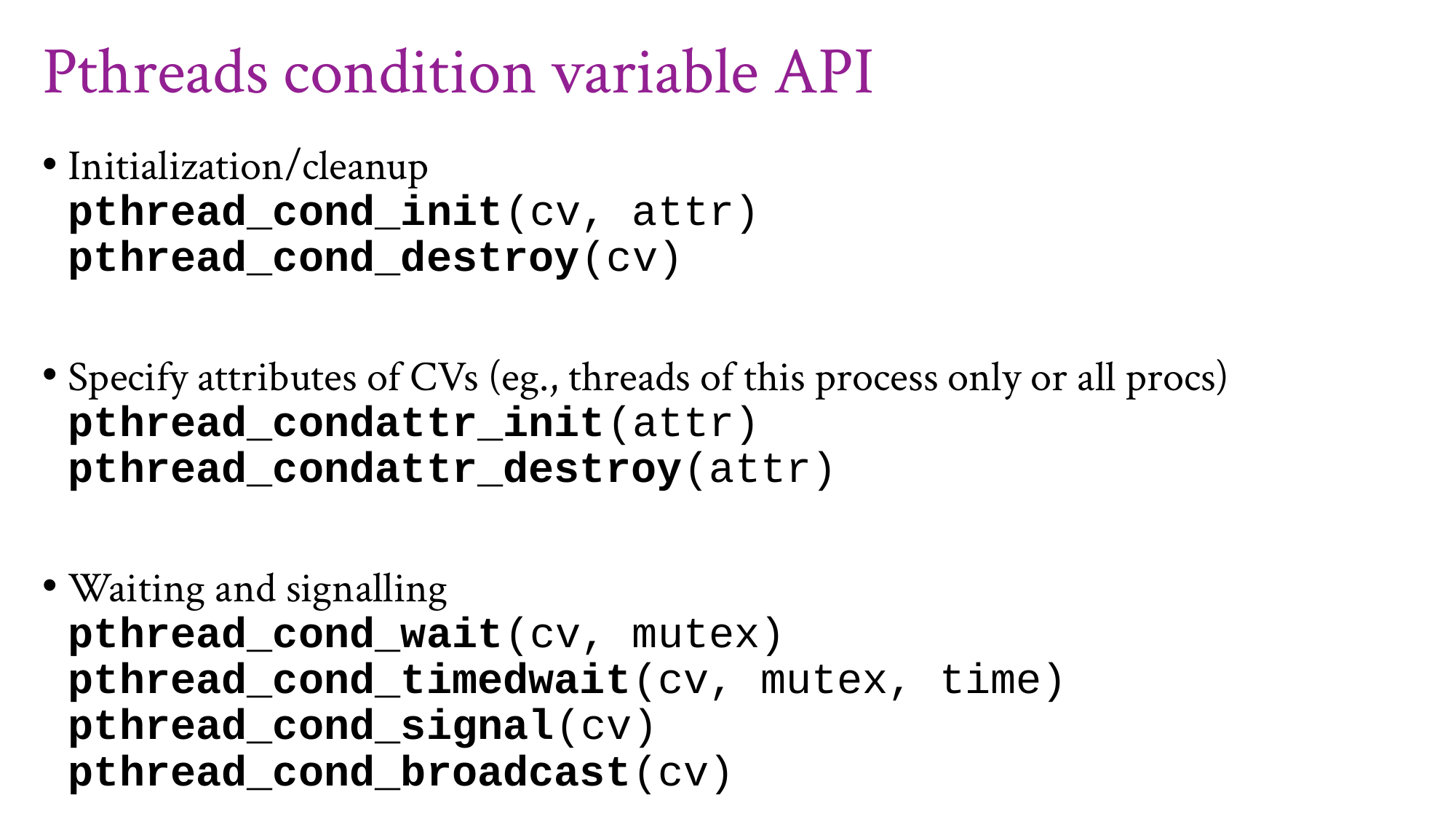

# Pthreads condition variable API
Initialization/cleanup
pthread_cond_init(cv, attr)
pthread_cond_destroy(cv)

Specify attributes of CVs (eg., threads of this process only or all procs)
pthread_condattr_init(attr)
pthread_condattr_destroy(attr)

Waiting and signalling
pthread_cond_wait(cv, mutex)
pthread_cond_timedwait(cv, mutex, time) pthread_cond_signal(cv)
pthread_cond_broadcast(cv)